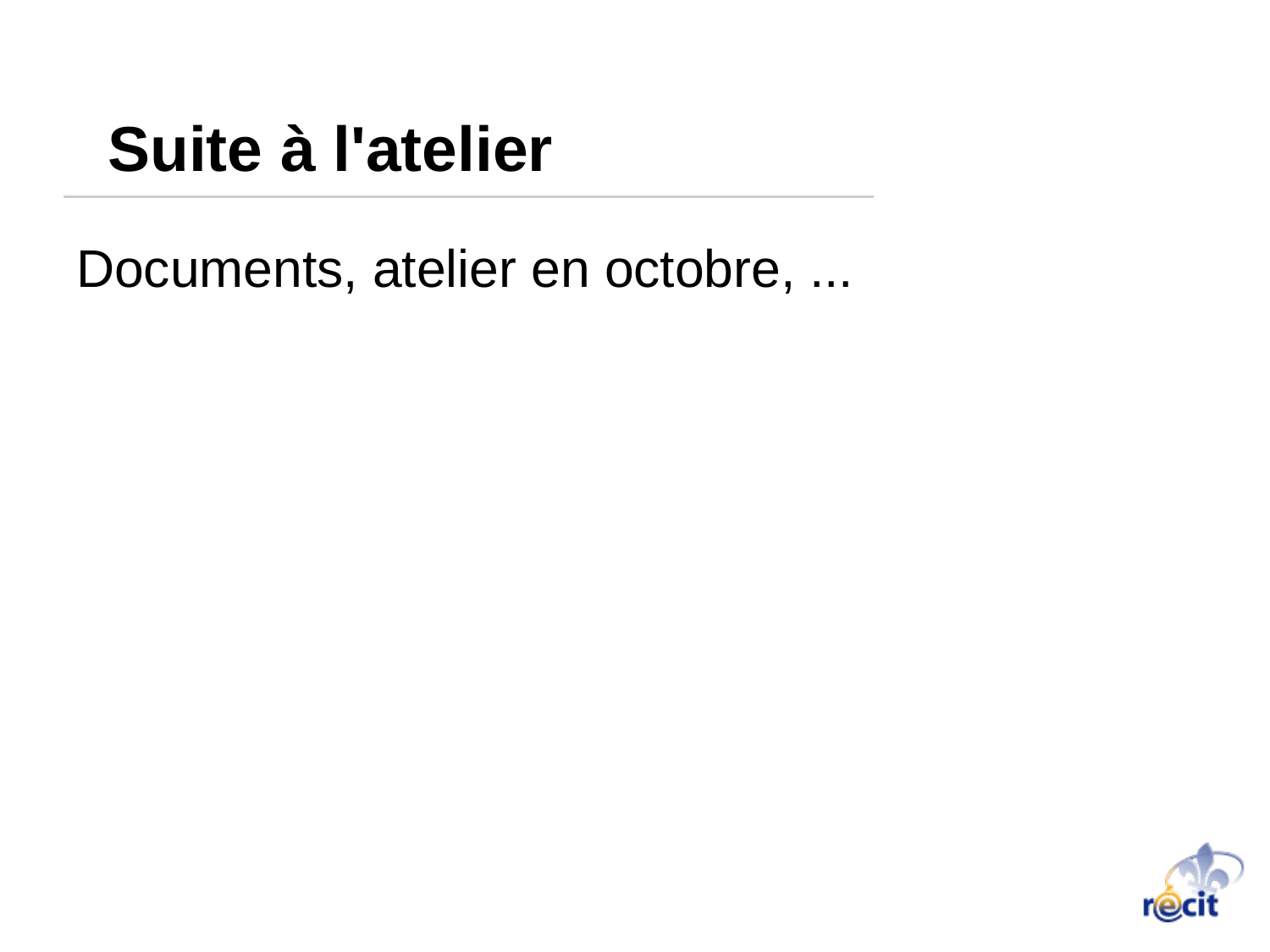

# Suite à l'atelier
Documents, atelier en octobre, ...